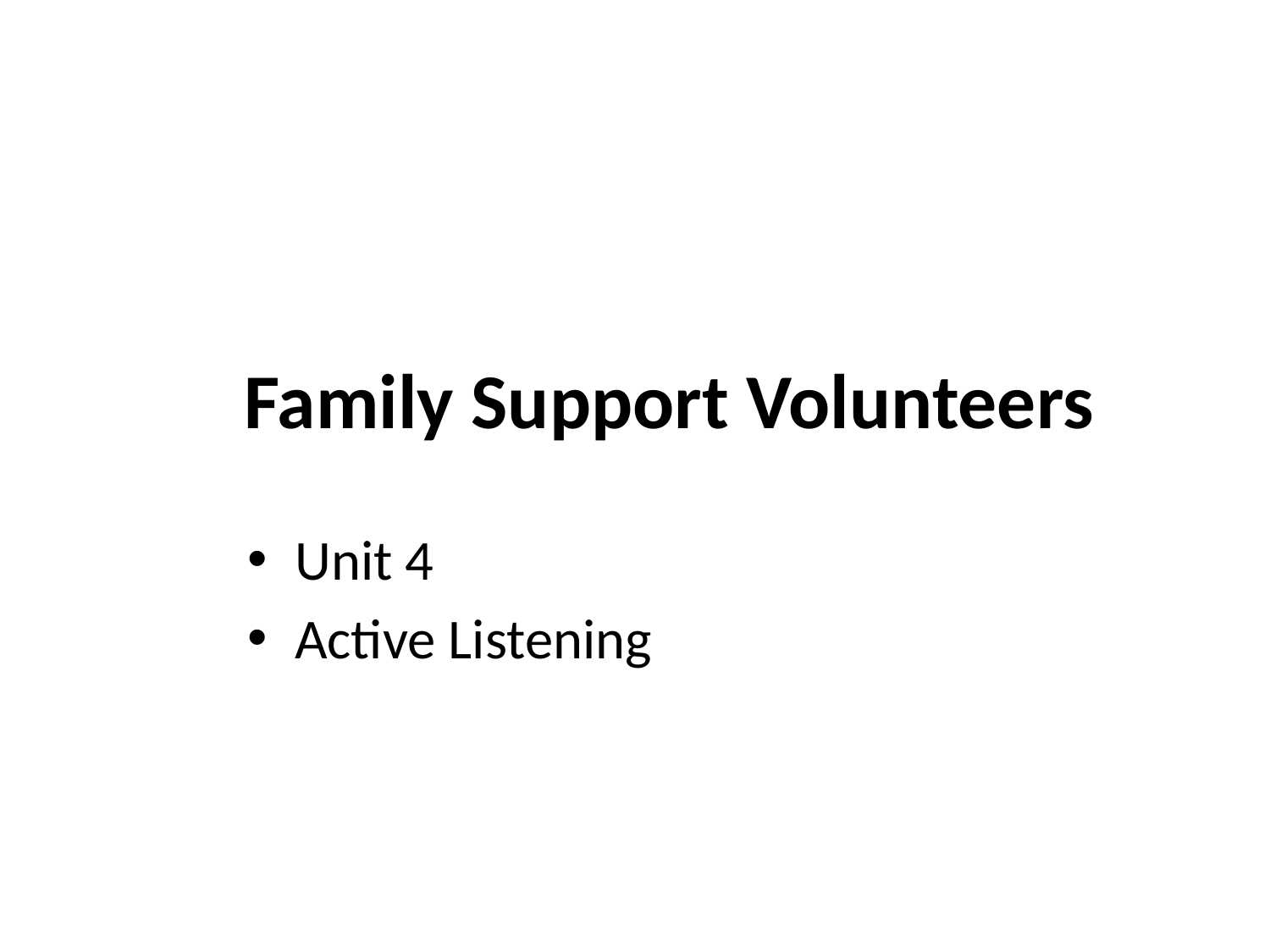

Family Support Volunteers
Unit 4
Active Listening